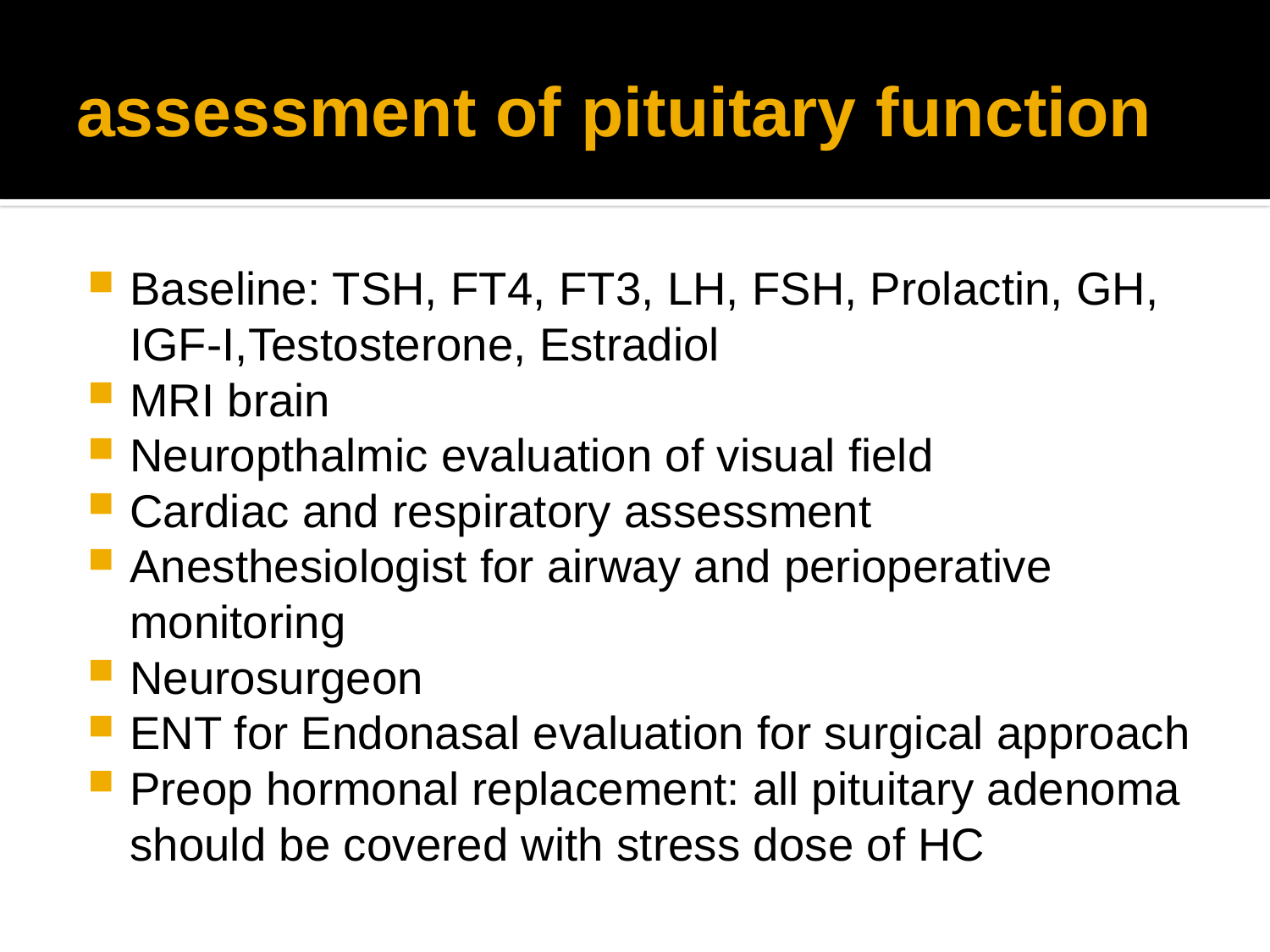

# assessment of pituitary function
Baseline: TSH, FT4, FT3, LH, FSH, Prolactin, GH, IGF-I,Testosterone, Estradiol
MRI brain
Neuropthalmic evaluation of visual field
Cardiac and respiratory assessment
Anesthesiologist for airway and perioperative monitoring
Neurosurgeon
ENT for Endonasal evaluation for surgical approach
Preop hormonal replacement: all pituitary adenoma should be covered with stress dose of HC